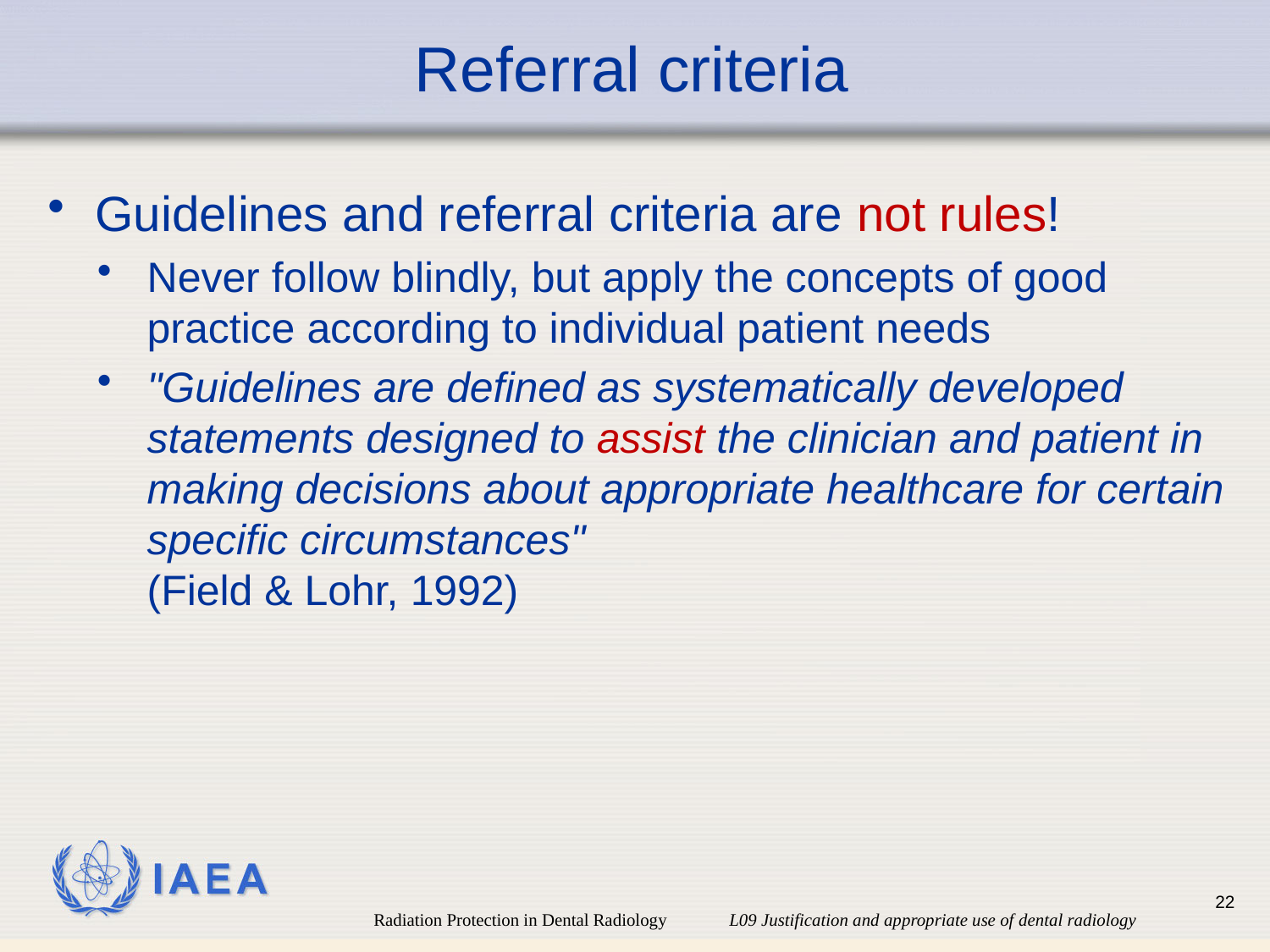

# Referral criteria
Guidelines and referral criteria are not rules!
Never follow blindly, but apply the concepts of good practice according to individual patient needs
"Guidelines are defined as systematically developed statements designed to assist the clinician and patient in making decisions about appropriate healthcare for certain specific circumstances" 
(Field & Lohr, 1992)

22
Radiation Protection in Dental Radiology              L09 Justification and appropriate use of dental radiology